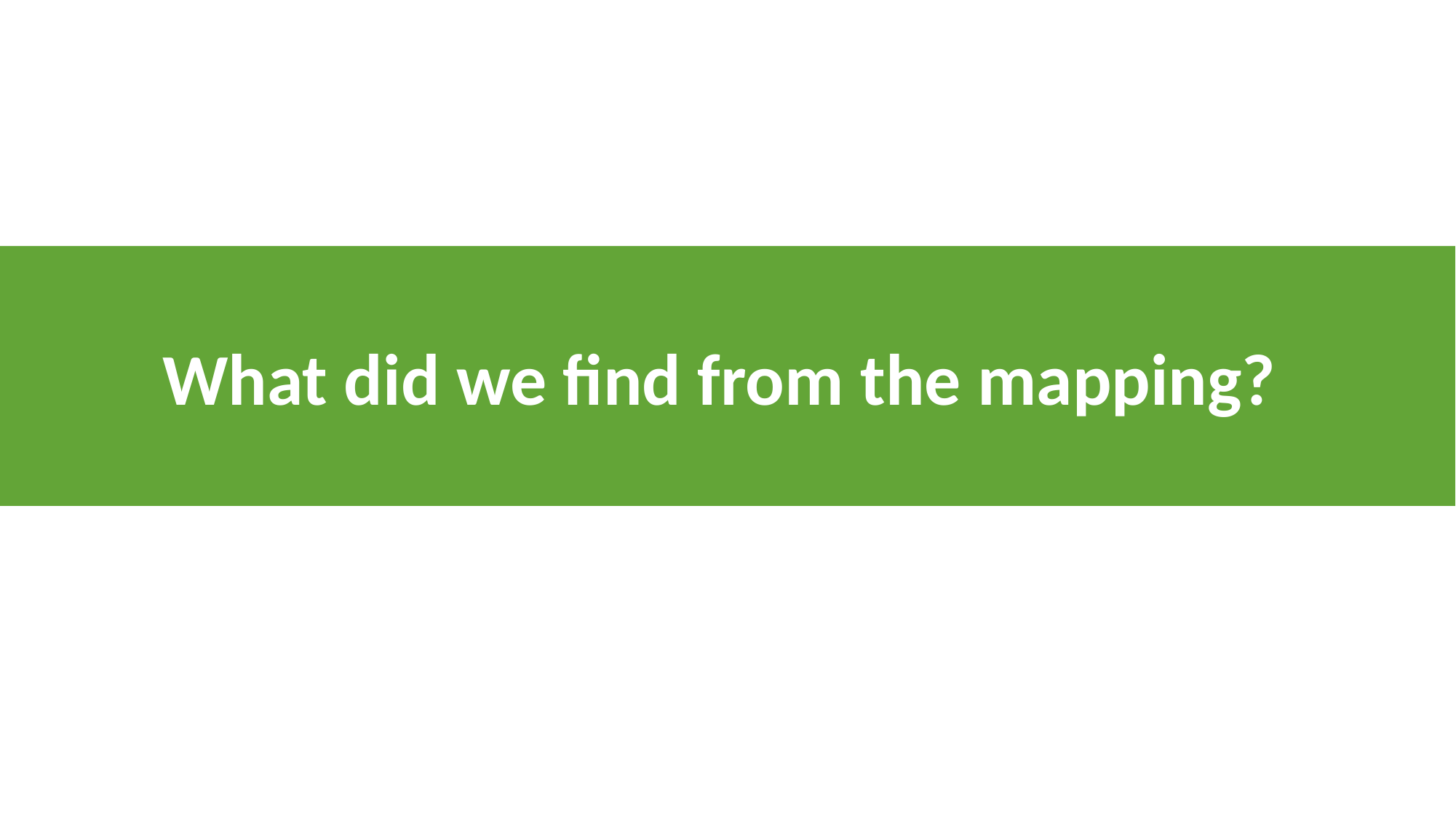

What did we find from the mapping?